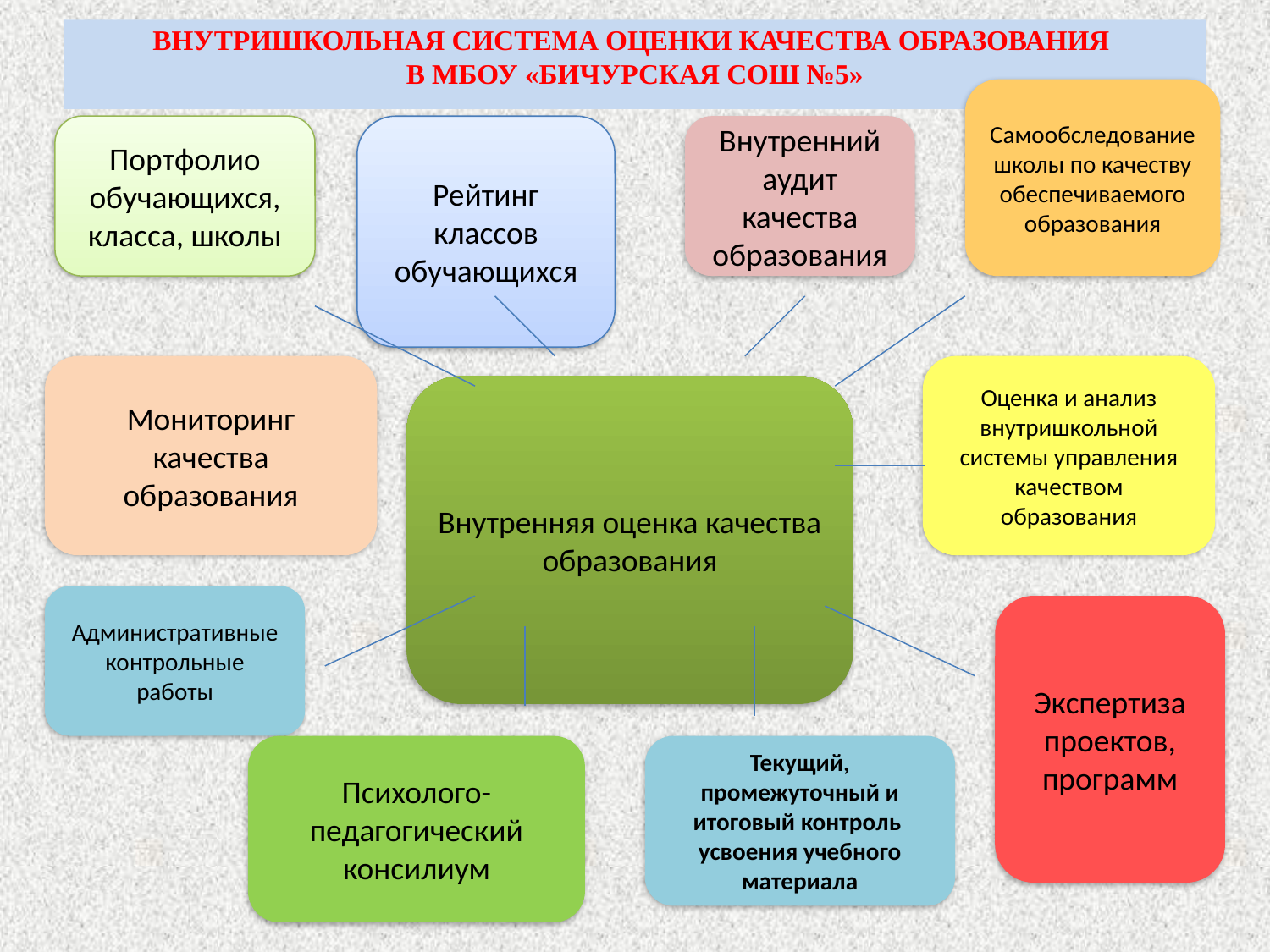

# Внутришкольная система оценки качества образования в МБОУ «Бичурская СОШ №5»
Самообследование школы по качеству обеспечиваемого образования
Портфолио обучающихся, класса, школы
Рейтинг классов обучающихся
Внутренний аудит качества образования
Мониторинг качества образования
Оценка и анализ внутришкольной системы управления качеством образования
Внутренняя оценка качества образования
Административные контрольные работы
Экспертиза проектов, программ
Психолого-педагогический консилиум
Текущий, промежуточный и итоговый контроль  усвоения учебного материала